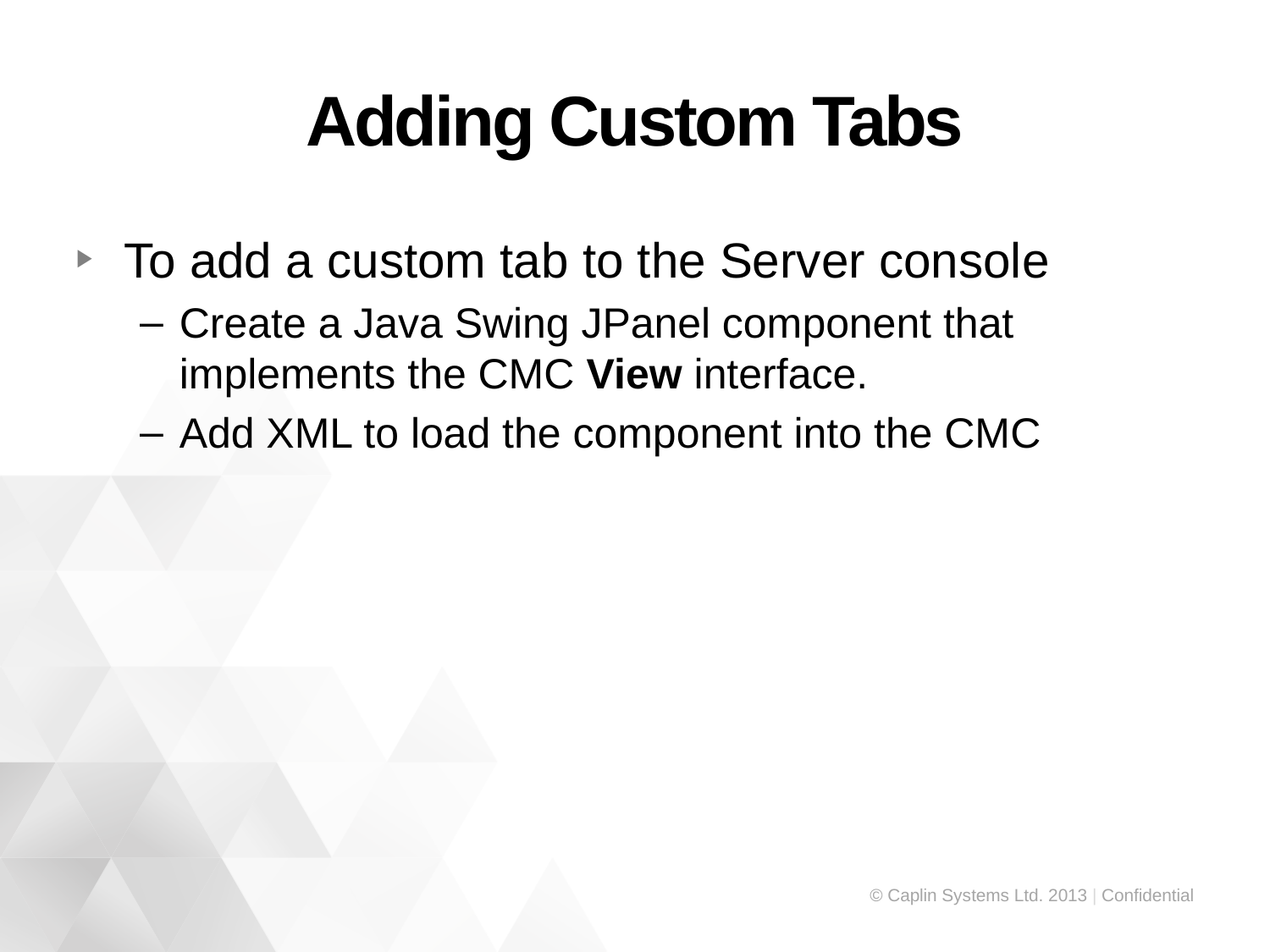

# Adding Custom Tabs
To add a custom tab to the Server console
Create a Java Swing JPanel component that implements the CMC View interface.
Add XML to load the component into the CMC